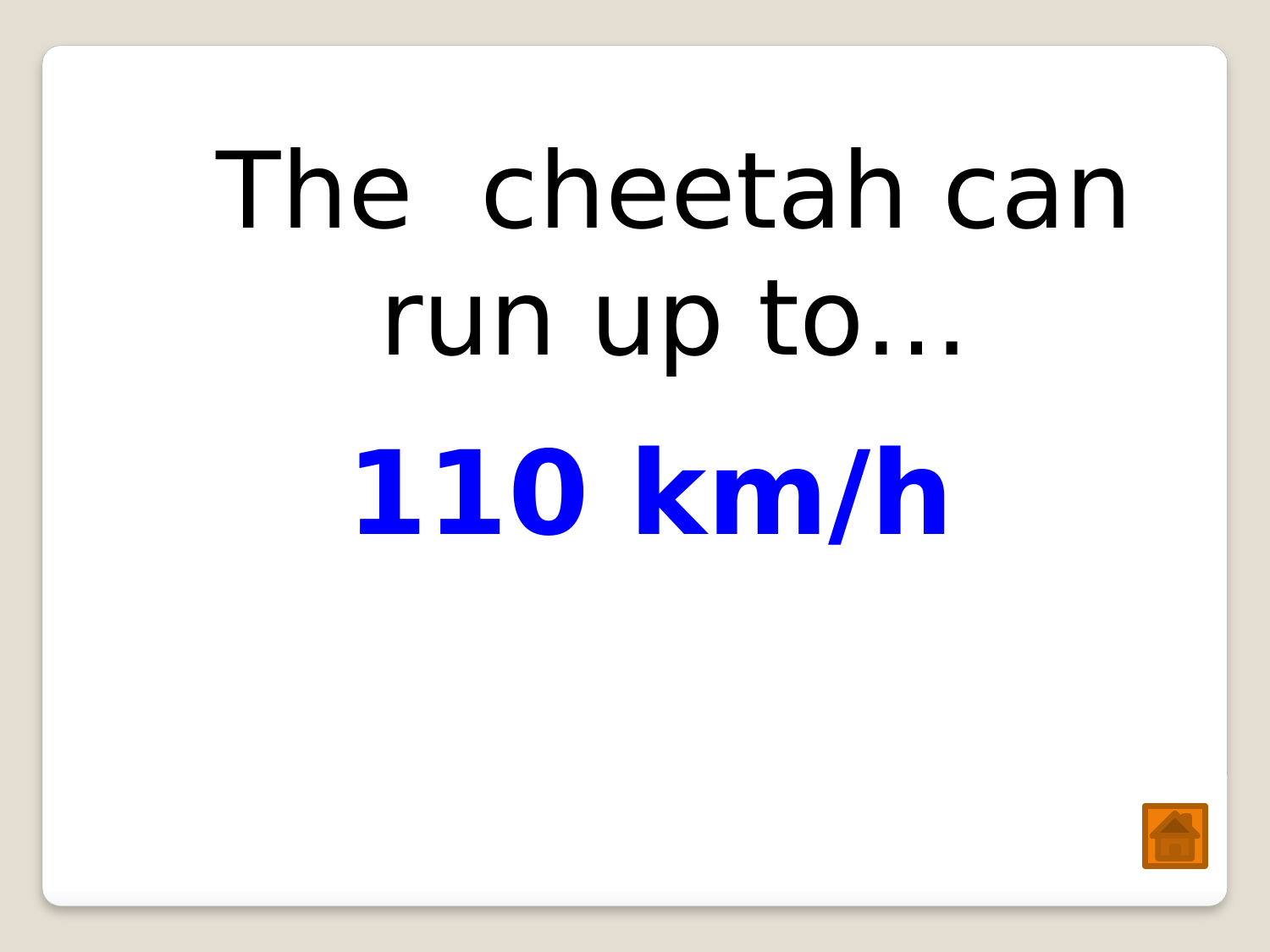

The  cheetah can run up to…
110 km/h